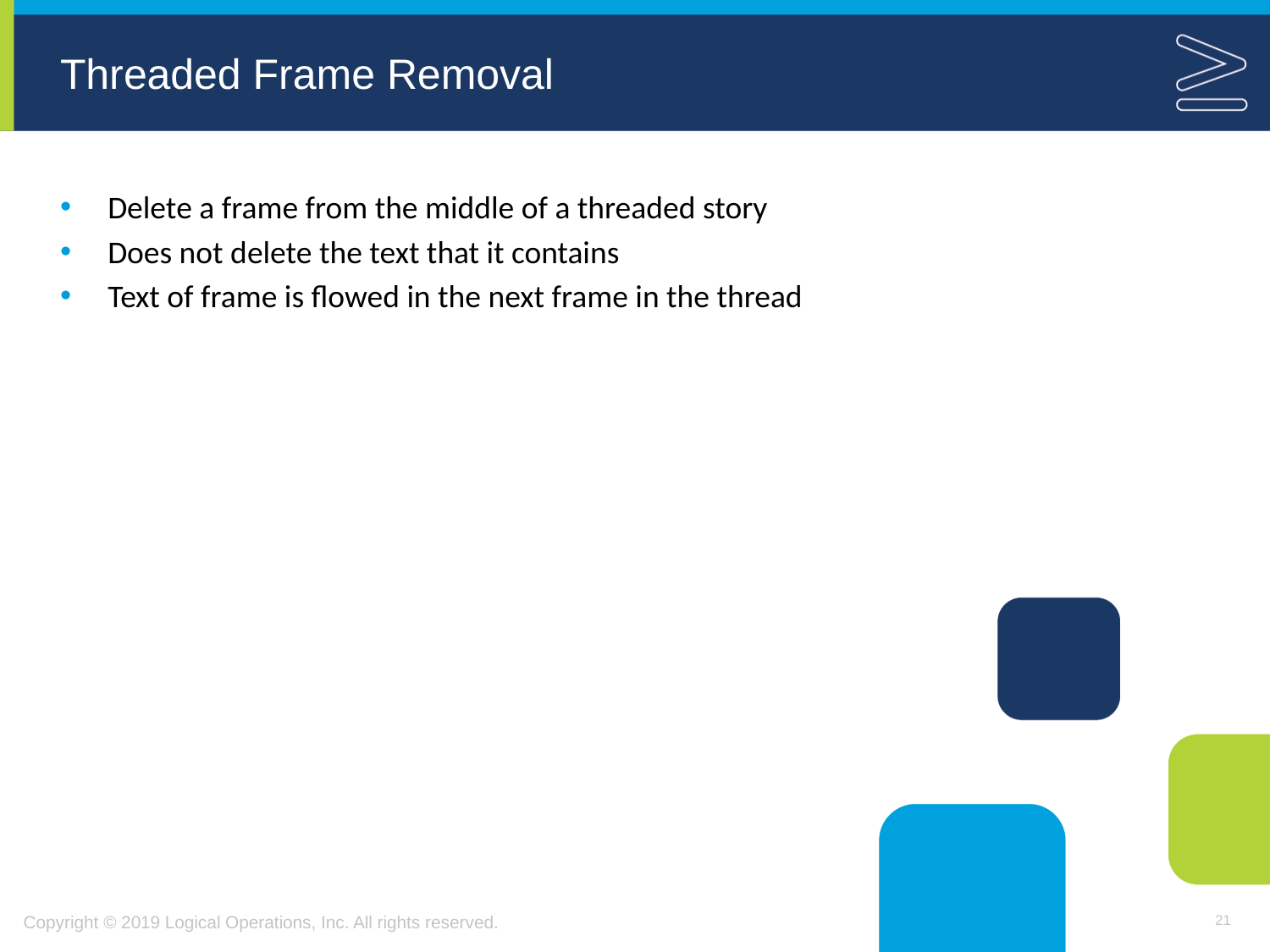

# Threaded Frame Removal
Delete a frame from the middle of a threaded story
Does not delete the text that it contains
Text of frame is flowed in the next frame in the thread
21